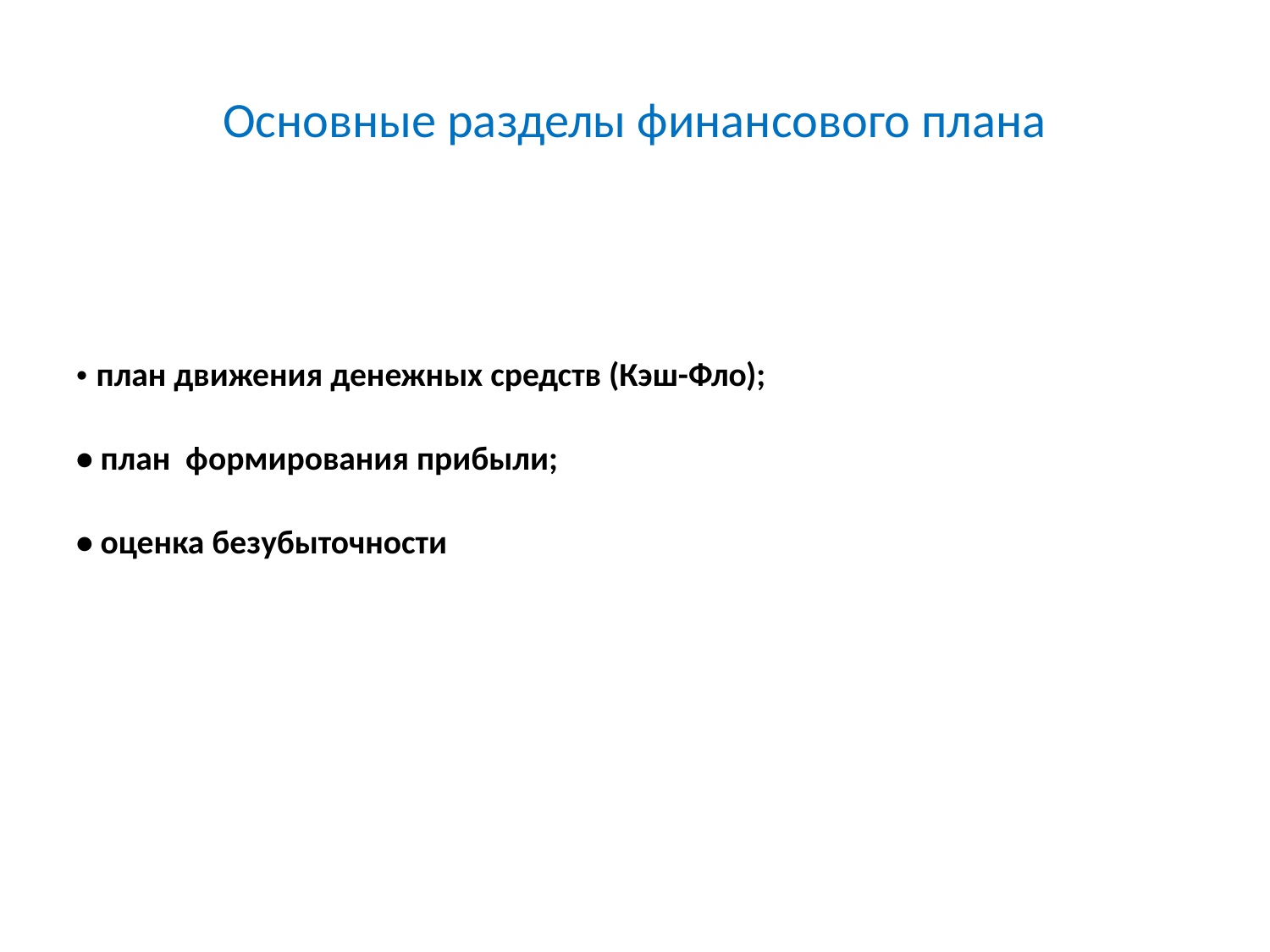

# Основные разделы финансового плана
• план движения денежных средств (Кэш-Фло);
• план  формирования прибыли;
• оценка безубыточности